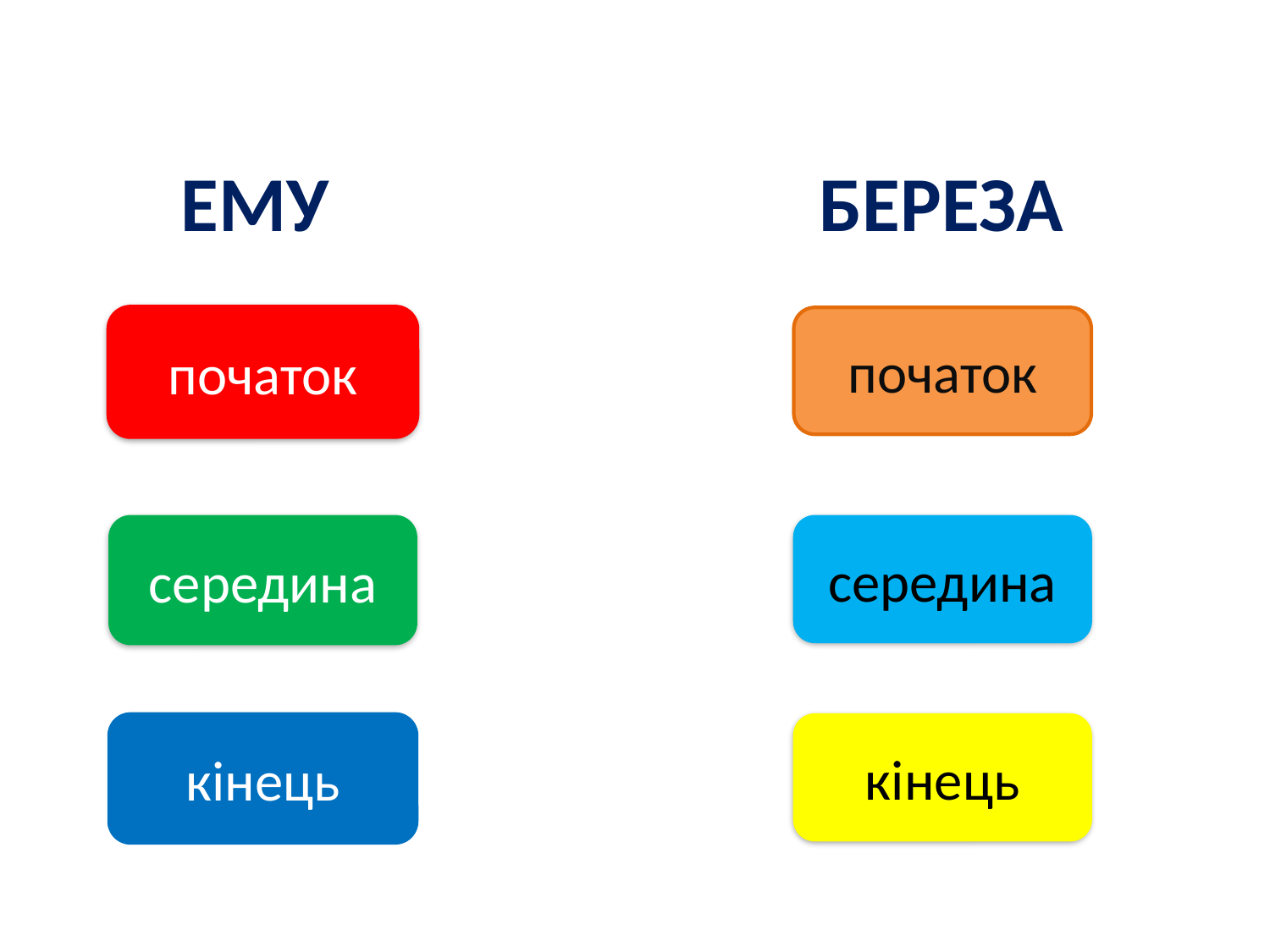

ЕМУ                            БЕРЕЗА
#
початок
початок
середина
середина
кінець
кінець